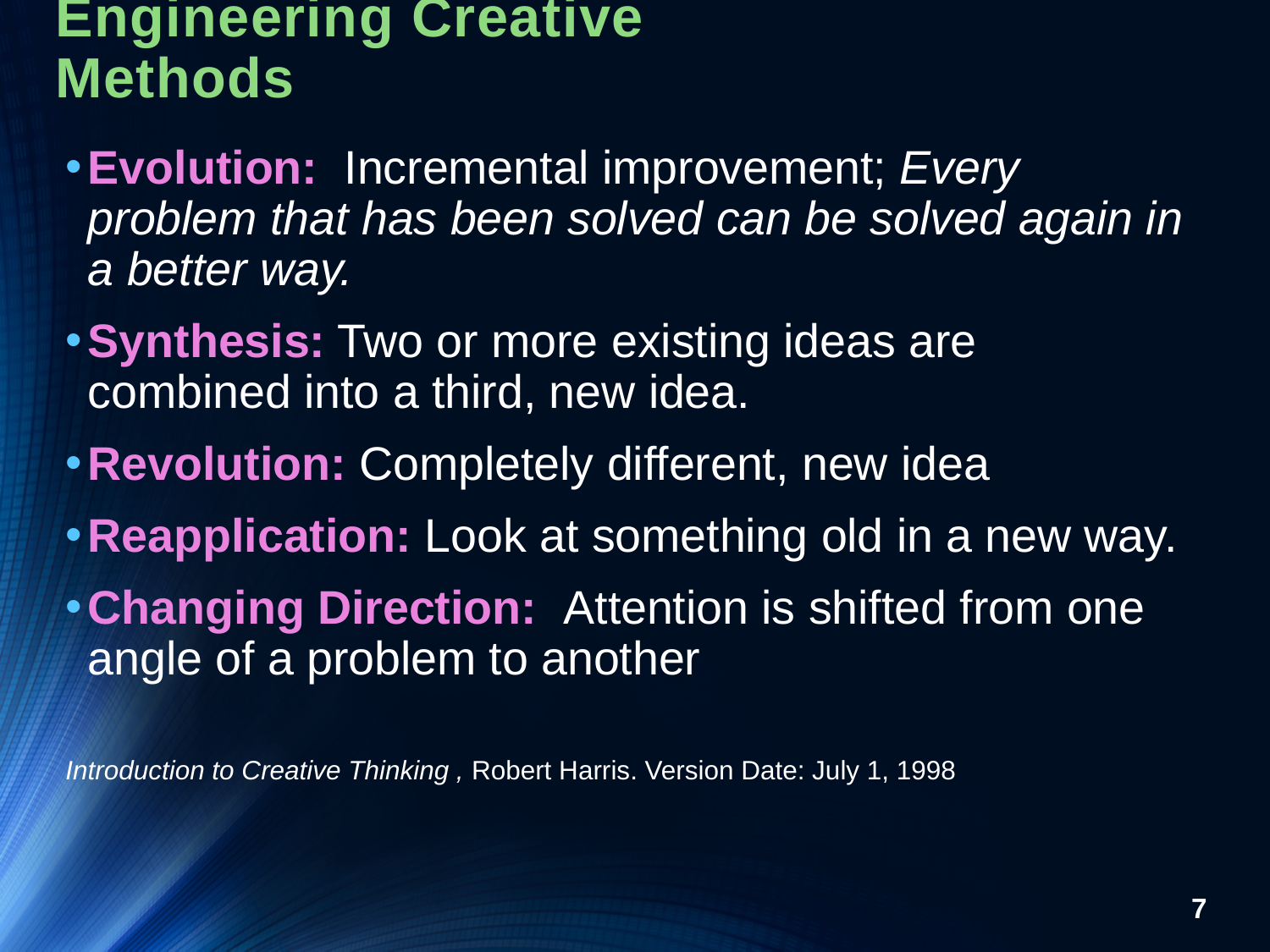

Engineering Creative Methods
Evolution:  Incremental improvement; Every problem that has been solved can be solved again in a better way.
Synthesis: Two or more existing ideas are combined into a third, new idea.
Revolution: Completely different, new idea
Reapplication: Look at something old in a new way.
Changing Direction:  Attention is shifted from one angle of a problem to another

Introduction to Creative Thinking , Robert Harris. Version Date: July 1, 1998
7